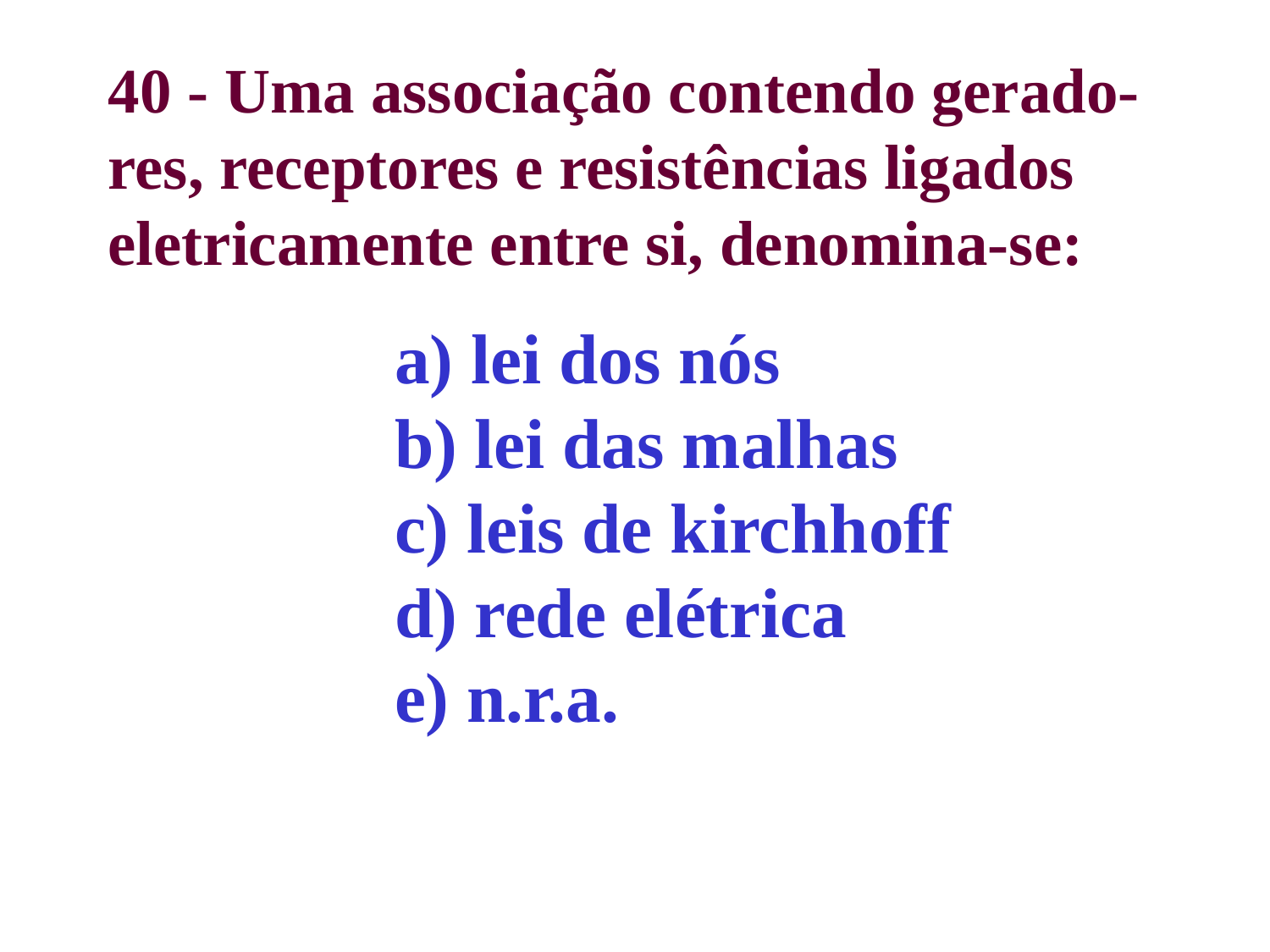

# 40 - Uma associação contendo gerado- res, receptores e resistências ligados eletricamente entre si, denomina-se:
a) lei dos nós
b) lei das malhas
c) leis de kirchhoff
d) rede elétrica
e) n.r.a.